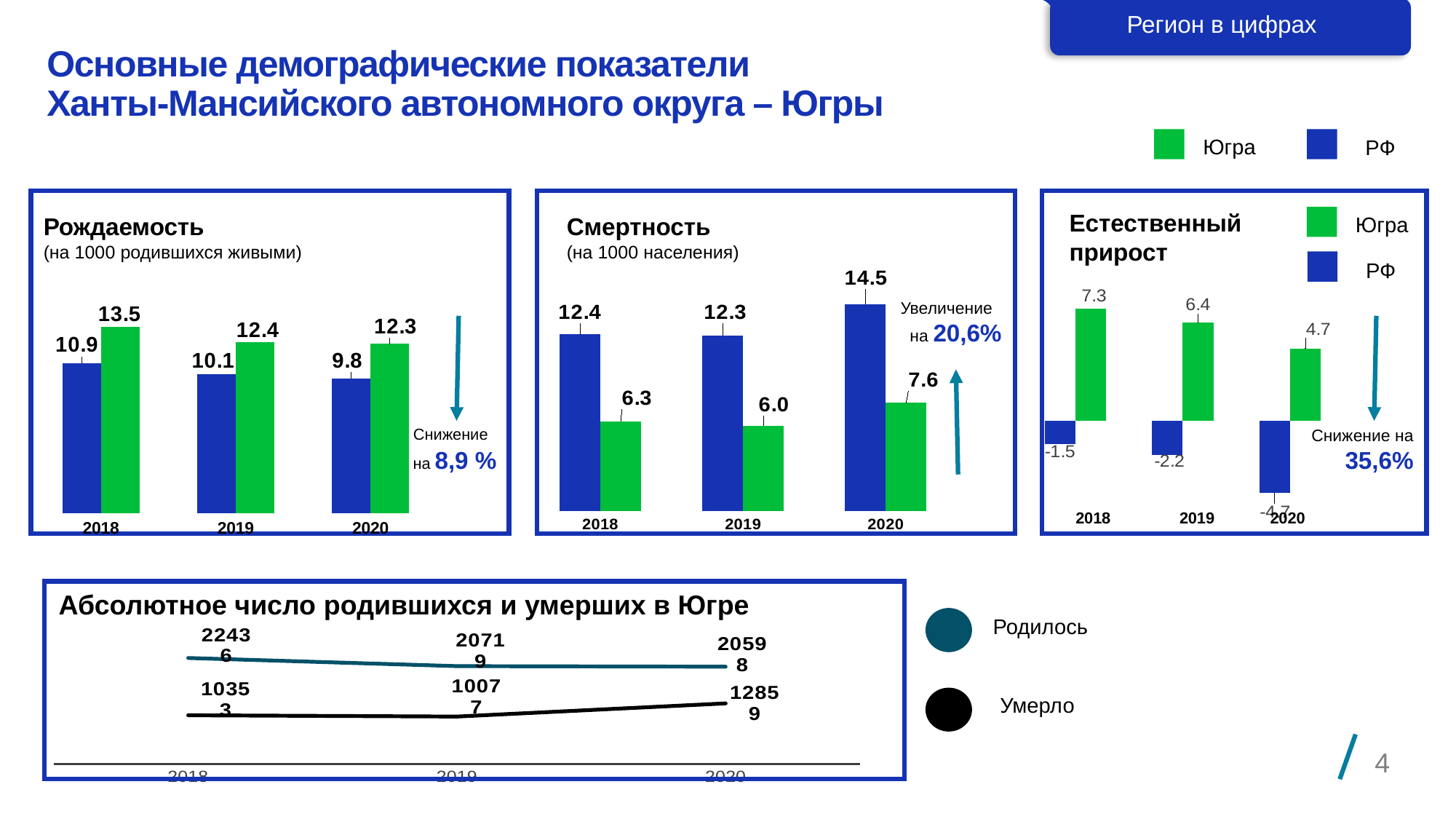

Регион в цифрах
Основные демографические показатели
Ханты-Мансийского автономного округа – Югры
Югра

РФ

Естественный прирост
Рождаемость
(на 1000 родившихся живыми)
Смертность
(на 1000 населения)
Югра

РФ

### Chart

| Category | РФ | Югра |
|---|---|---|
| 2018 | 12.4 | 6.3 |
| 2019 | 12.3 | 6.0 |
| 2020 | 14.5 | 7.6 |

### Chart

| Category | РФ | Югра |
|---|---|---|
| 2018 | -1.5 | 7.3 |
| 2019 | -2.2 | 6.4 |
| 2020 | -4.7 | 4.7 |

### Chart

| Category | РФ | Югра |
|---|---|---|
| 2018 | 10.9 | 13.5 |
| 2019 | 10.1 | 12.4 |
| 2020 | 9.8 | 12.3 |
Увеличение на 20,6%
Снижение
на 8,9 %
Снижение на 35,6%

2018
2019
2020

Абсолютное число родившихся и умерших в Югре

Родилось

### Chart

| Category | Родилось | Умерло |
|---|---|---|
| 2018 | 22436.0 | 10353.0 |
| 2019 | 20719.0 | 10077.0 |
| 2020 | 20598.0 | 12859.0 |
Умерло

4